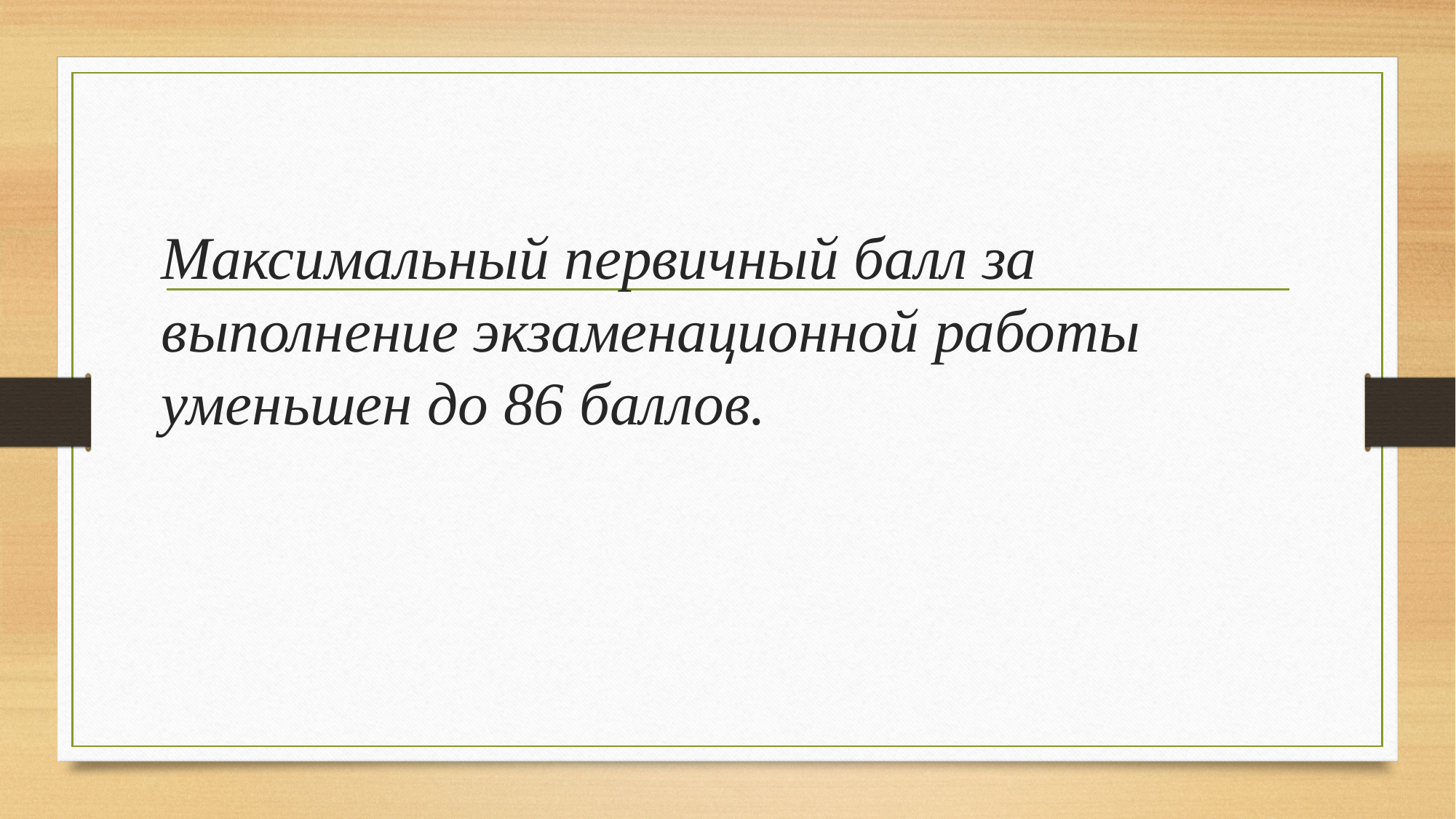

Максимальный первичный балл за выполнение экзаменационной работы уменьшен до 86 баллов.